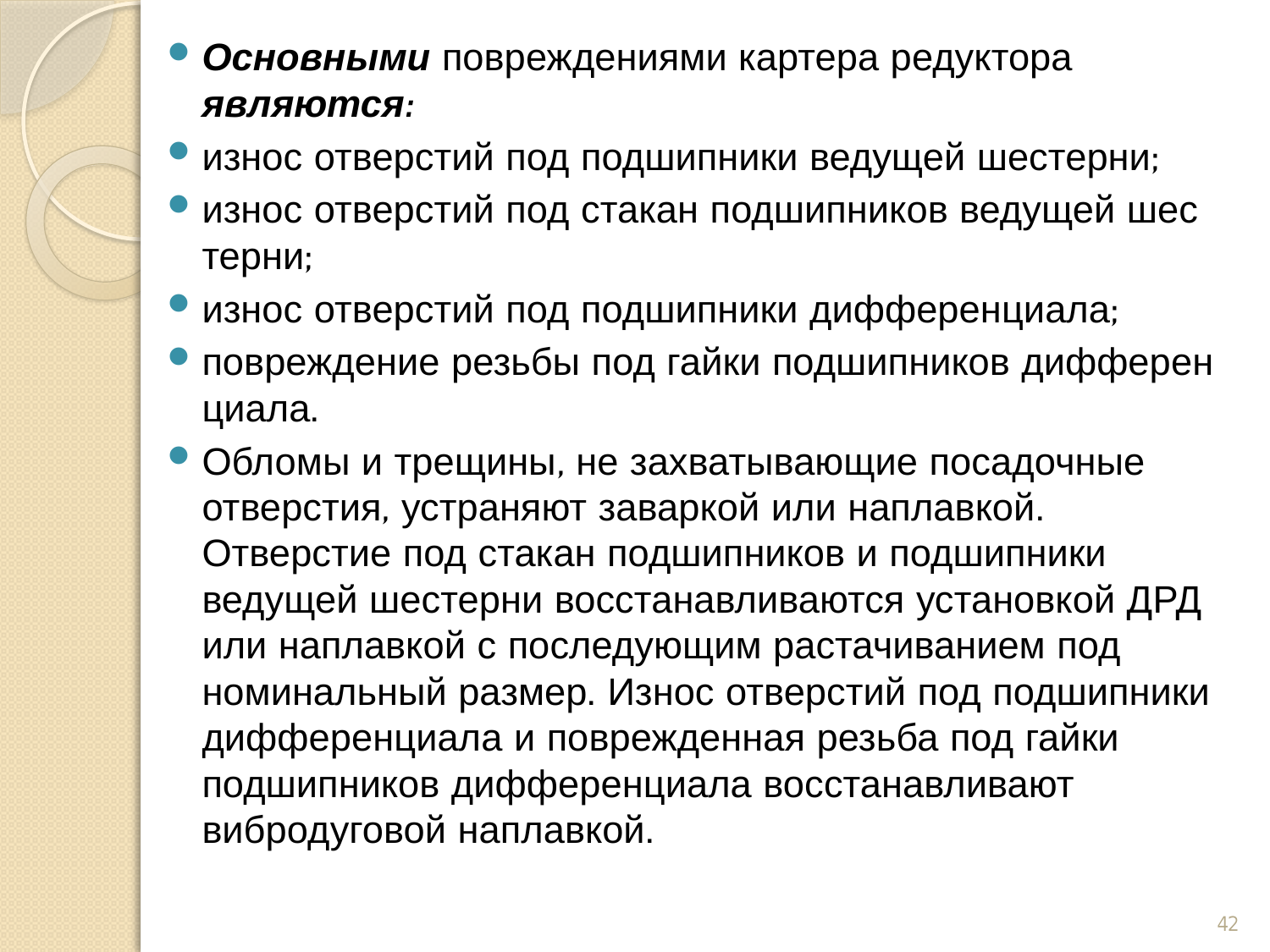

Основными повреждениями картера редуктора являются:
износ отверстий под подшипники ведущей шестерни;
износ отверстий под стакан подшипников ведущей шес­терни;
износ отверстий под подшипники дифференциала;
повреждение резьбы под гайки подшипников дифферен­циала.
Обломы и трещины, не захватывающие посадочные отвер­стия, устраняют заваркой или наплавкой. Отверстие под ста­кан подшипников и подшипники ведущей шестерни восста­навливаются установкой ДРД или наплавкой с последующим растачиванием под номинальный размер. Износ отверстий под подшипники дифференциала и поврежденная резьба под гай­ки подшипников дифференциала восстанавливают вибродуго­вой наплавкой.

42